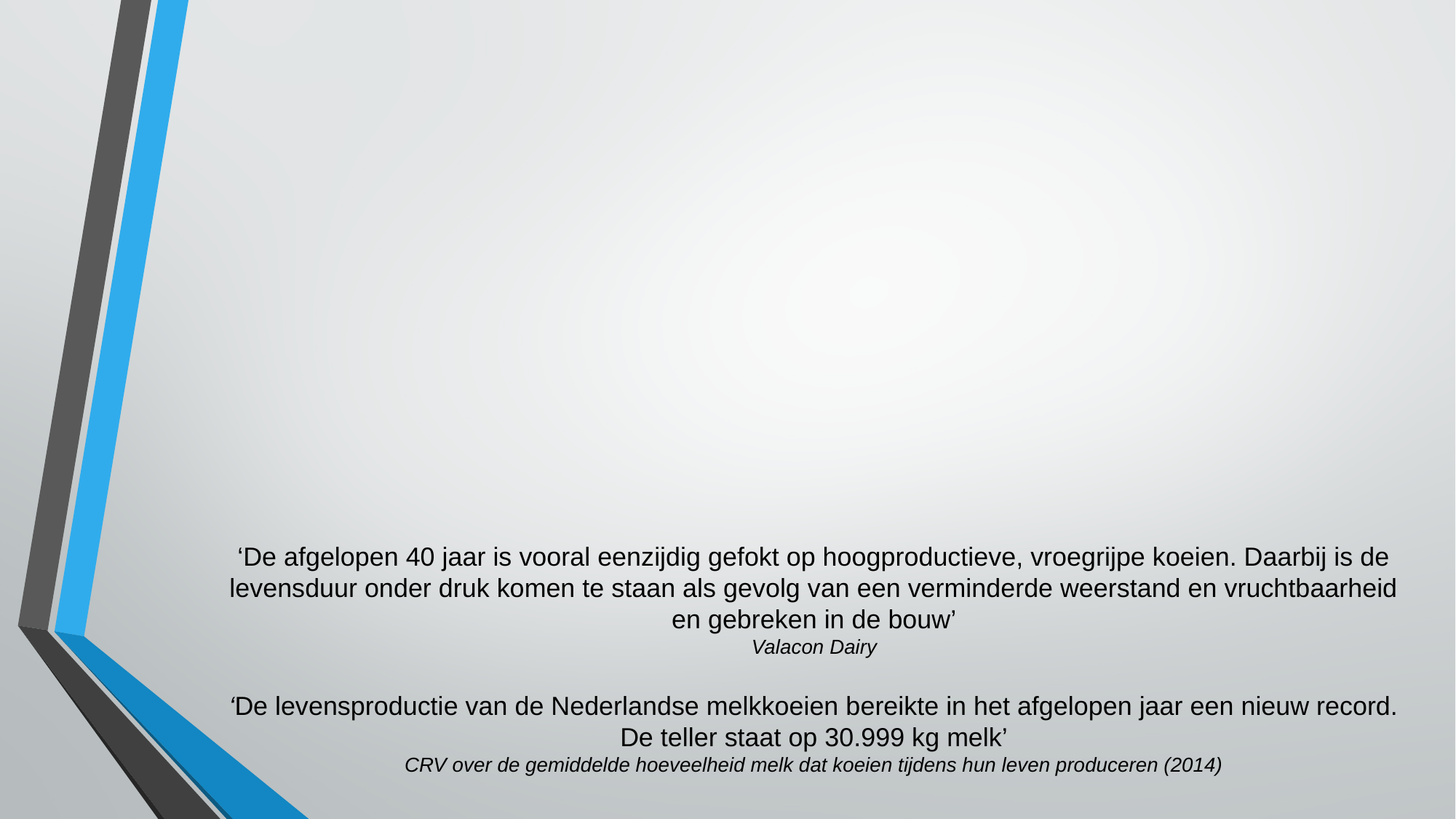

# ‘De afgelopen 40 jaar is vooral eenzijdig gefokt op hoogproductieve, vroegrijpe koeien. Daarbij is de levensduur onder druk komen te staan als gevolg van een verminderde weerstand en vruchtbaarheid en gebreken in de bouw’ Valacon Dairy ‘De levensproductie van de Nederlandse melkkoeien bereikte in het afgelopen jaar een nieuw record. De teller staat op 30.999 kg melk’ CRV over de gemiddelde hoeveelheid melk dat koeien tijdens hun leven produceren (2014)